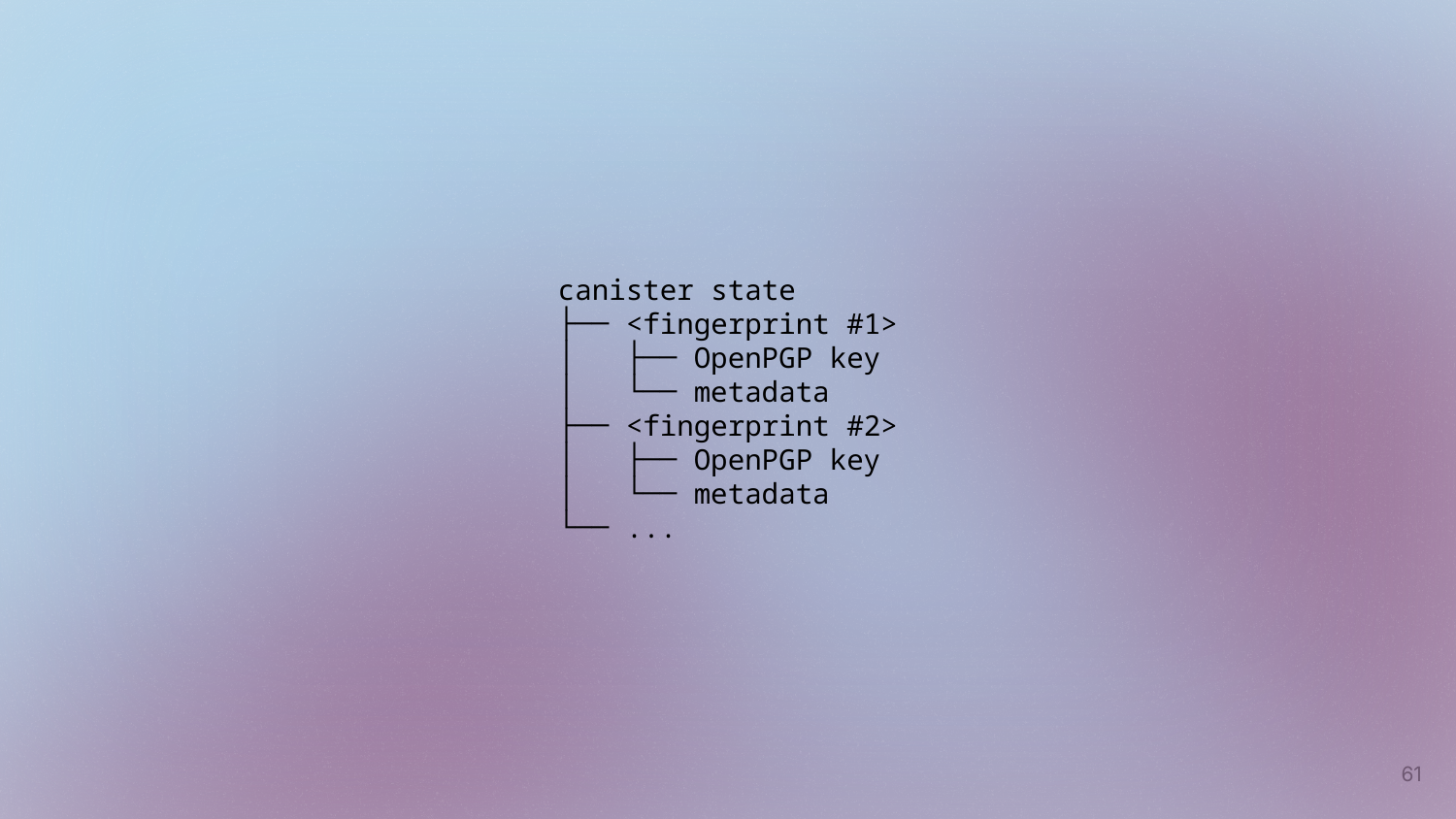

canister state
├── <fingerprint #1>
│   ├── OpenPGP key
│   └── metadata
├── <fingerprint #2>
│   ├── OpenPGP key
│   └── metadata
└── ...
61